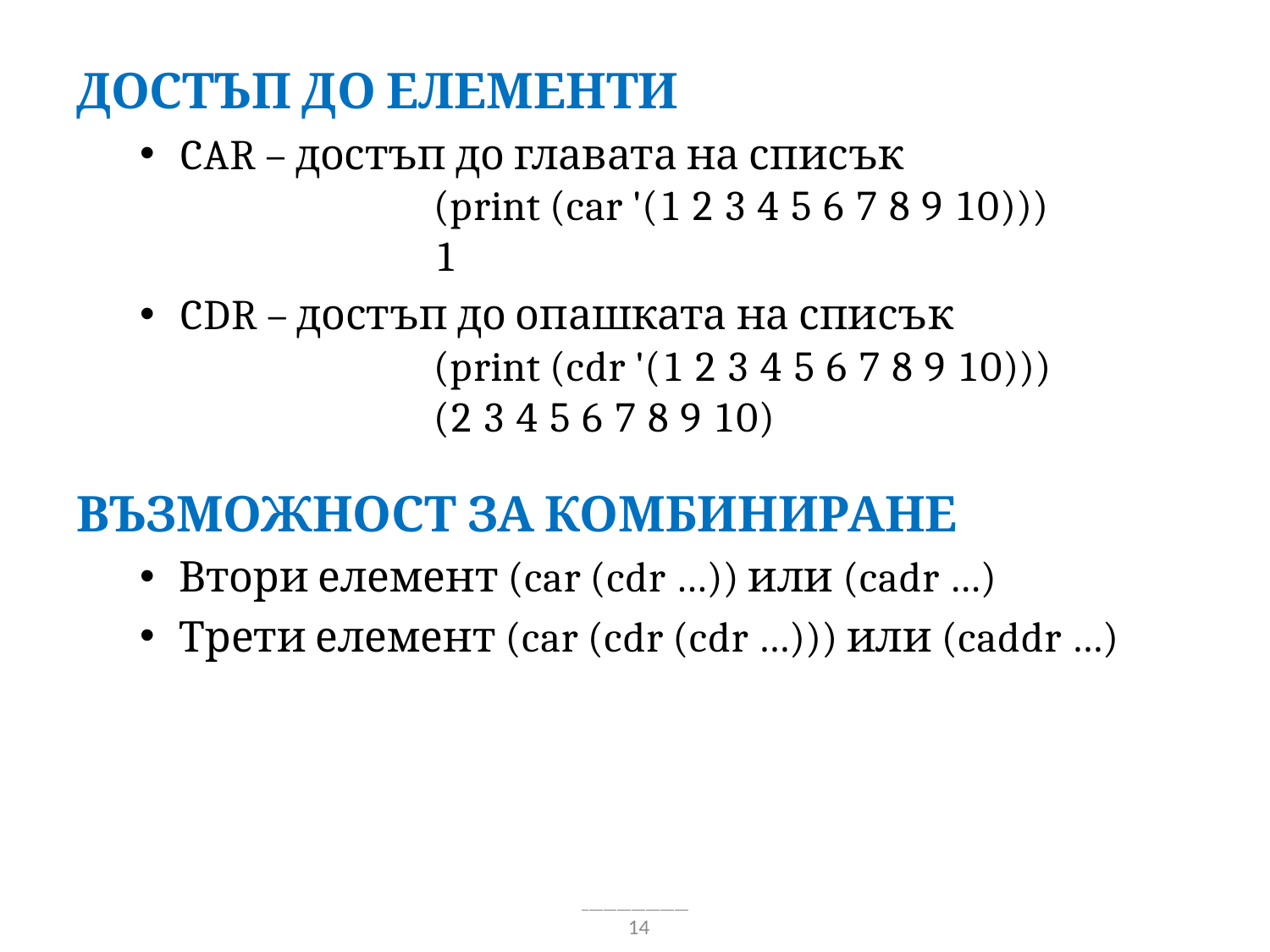

Достъп до елементи
CAR – достъп до главата на списък
		(print (car '(1 2 3 4 5 6 7 8 9 10)))
		1
CDR – достъп до опашката на списък
		(print (cdr '(1 2 3 4 5 6 7 8 9 10)))
		(2 3 4 5 6 7 8 9 10)
Възможност за комбиниране
Втори елемент (car (cdr …)) или (cadr …)
Трети елемент (car (cdr (cdr …))) или (caddr …)
14